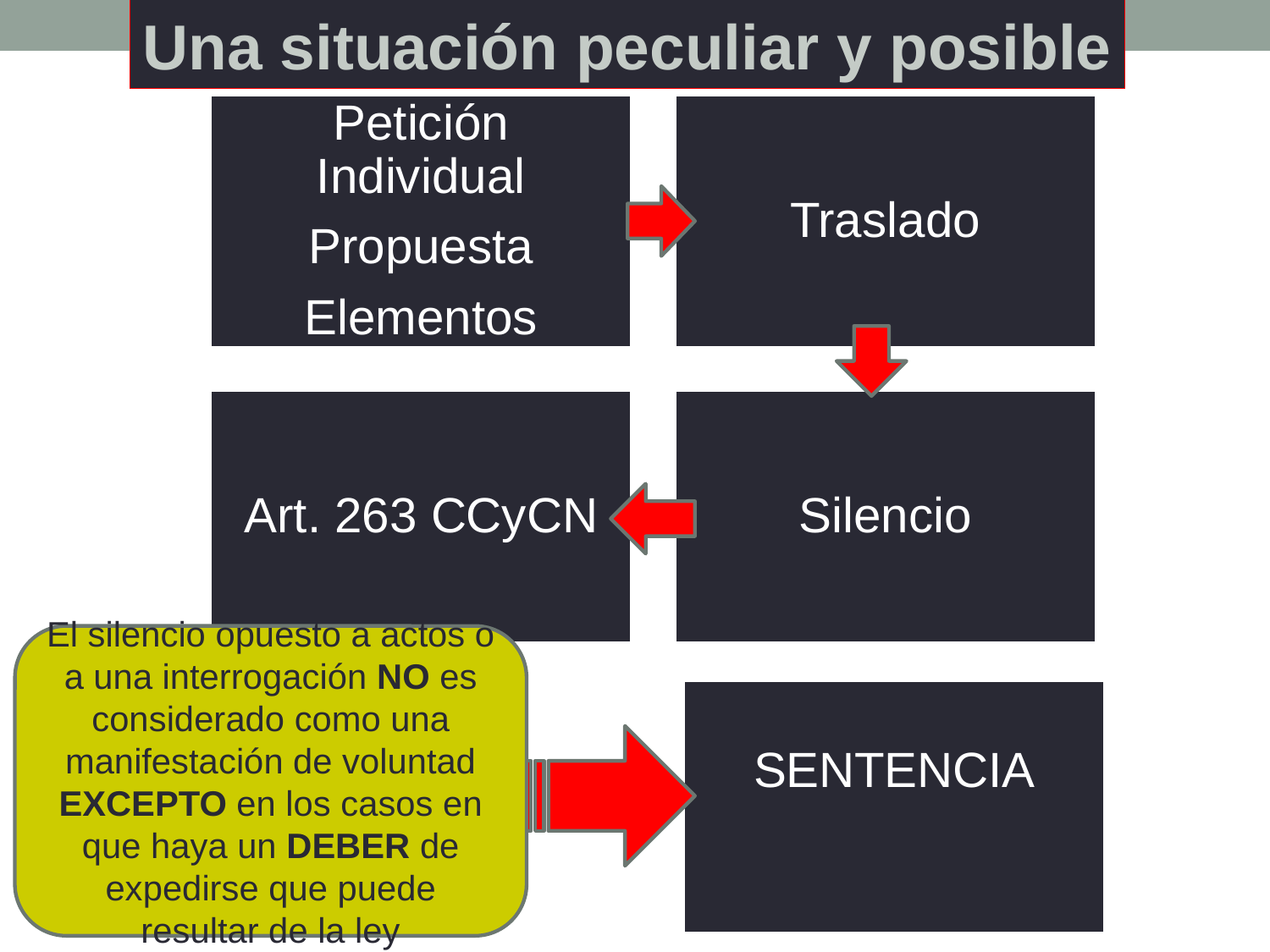

Una situación peculiar y posible
Petición Individual
Propuesta
Elementos
Traslado
Art. 263 CCyCN
Silencio
SENTENCIA

El silencio opuesto a actos o a una interrogación NO es considerado como una manifestación de voluntad EXCEPTO en los casos en que haya un DEBER de expedirse que puede resultar de la ley